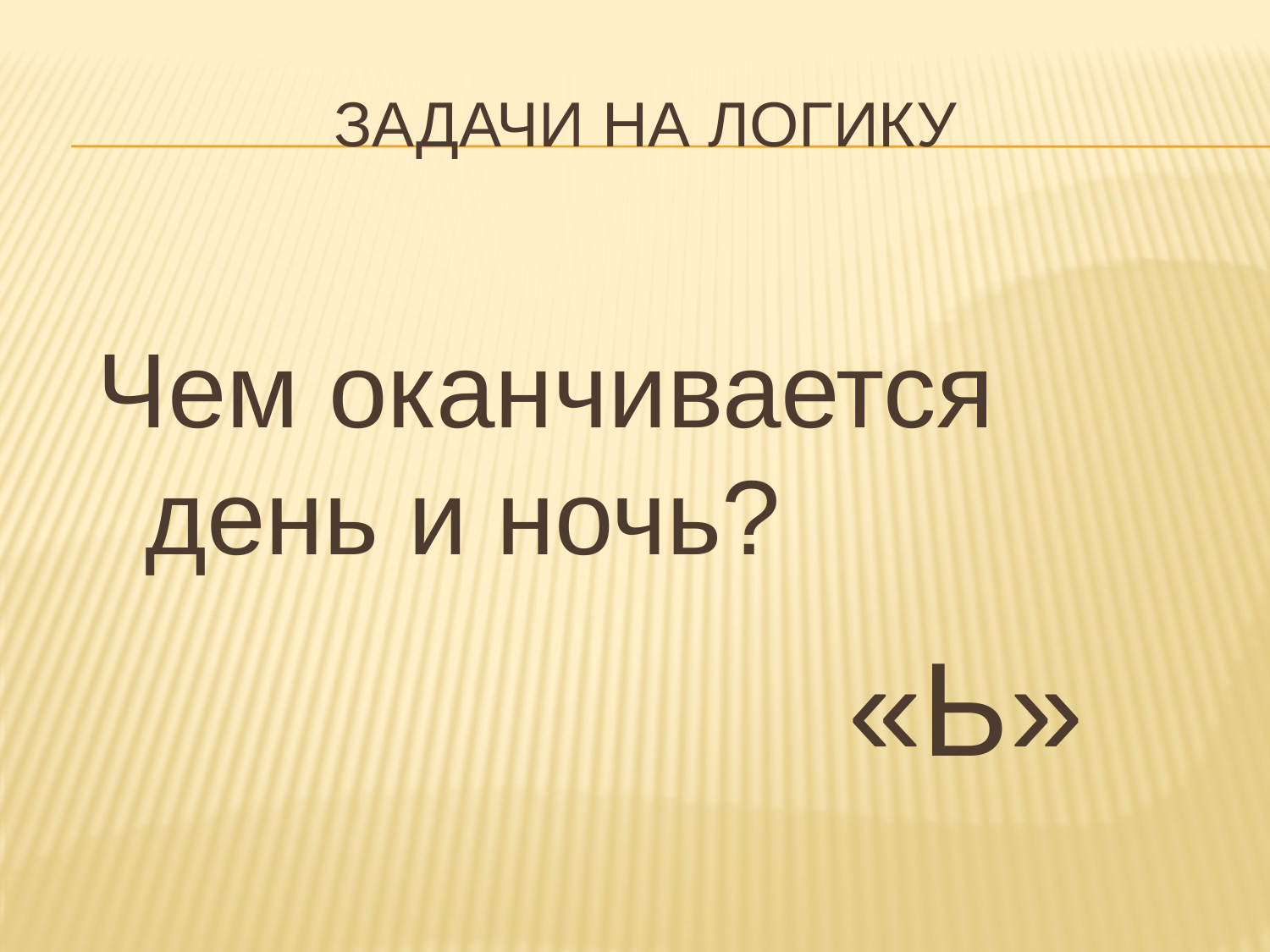

# Задачи на ЛОгику
Чем оканчивается день и ночь?
«Ь»